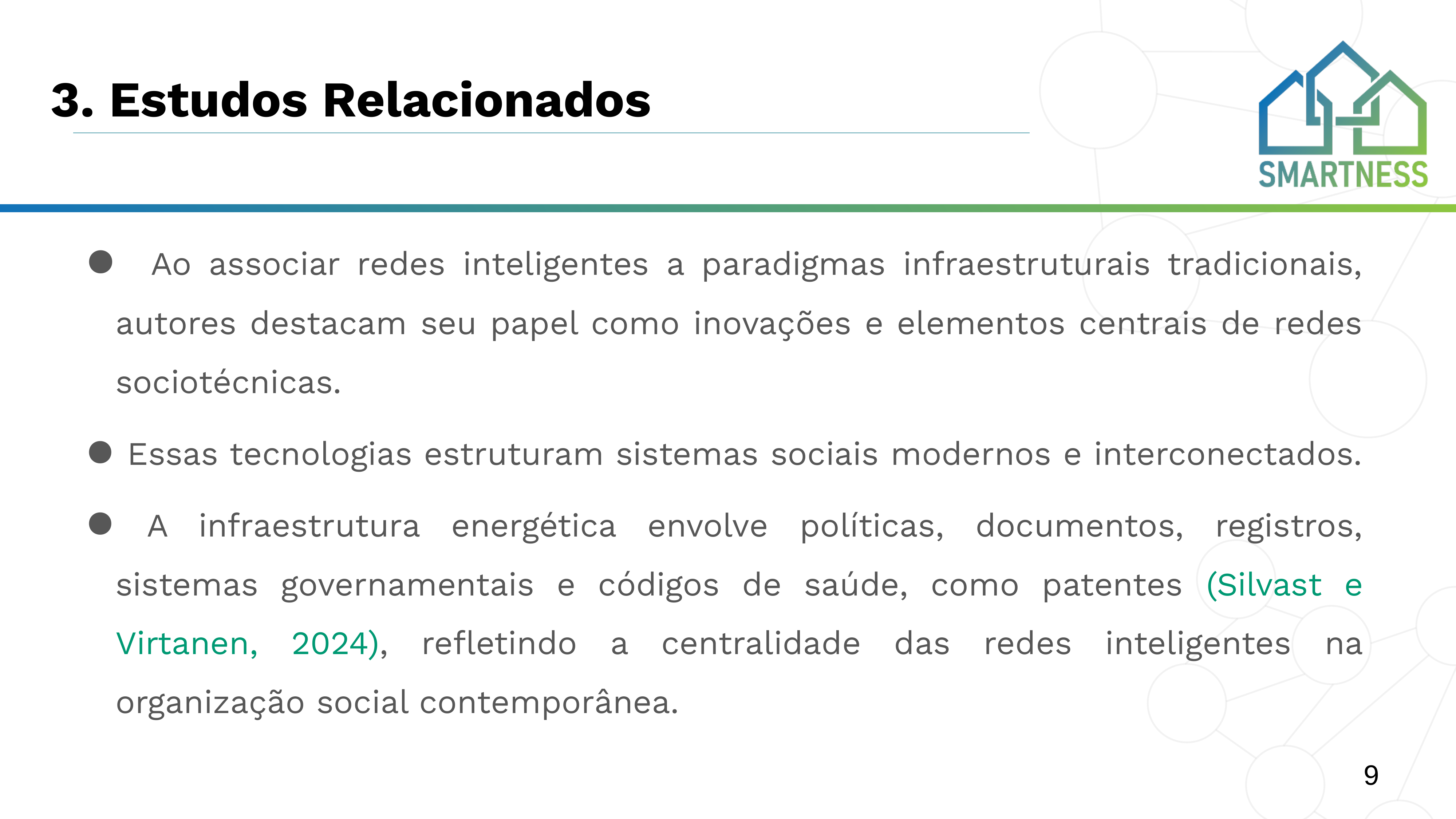

# 3. Estudos Relacionados
  Ao associar redes inteligentes a paradigmas infraestruturais tradicionais, autores destacam seu papel como inovações e elementos centrais de redes sociotécnicas.
 Essas tecnologias estruturam sistemas sociais modernos e interconectados.
 A infraestrutura energética envolve políticas, documentos, registros, sistemas governamentais e códigos de saúde, como patentes (Silvast e Virtanen, 2024), refletindo a centralidade das redes inteligentes na organização social contemporânea.
9